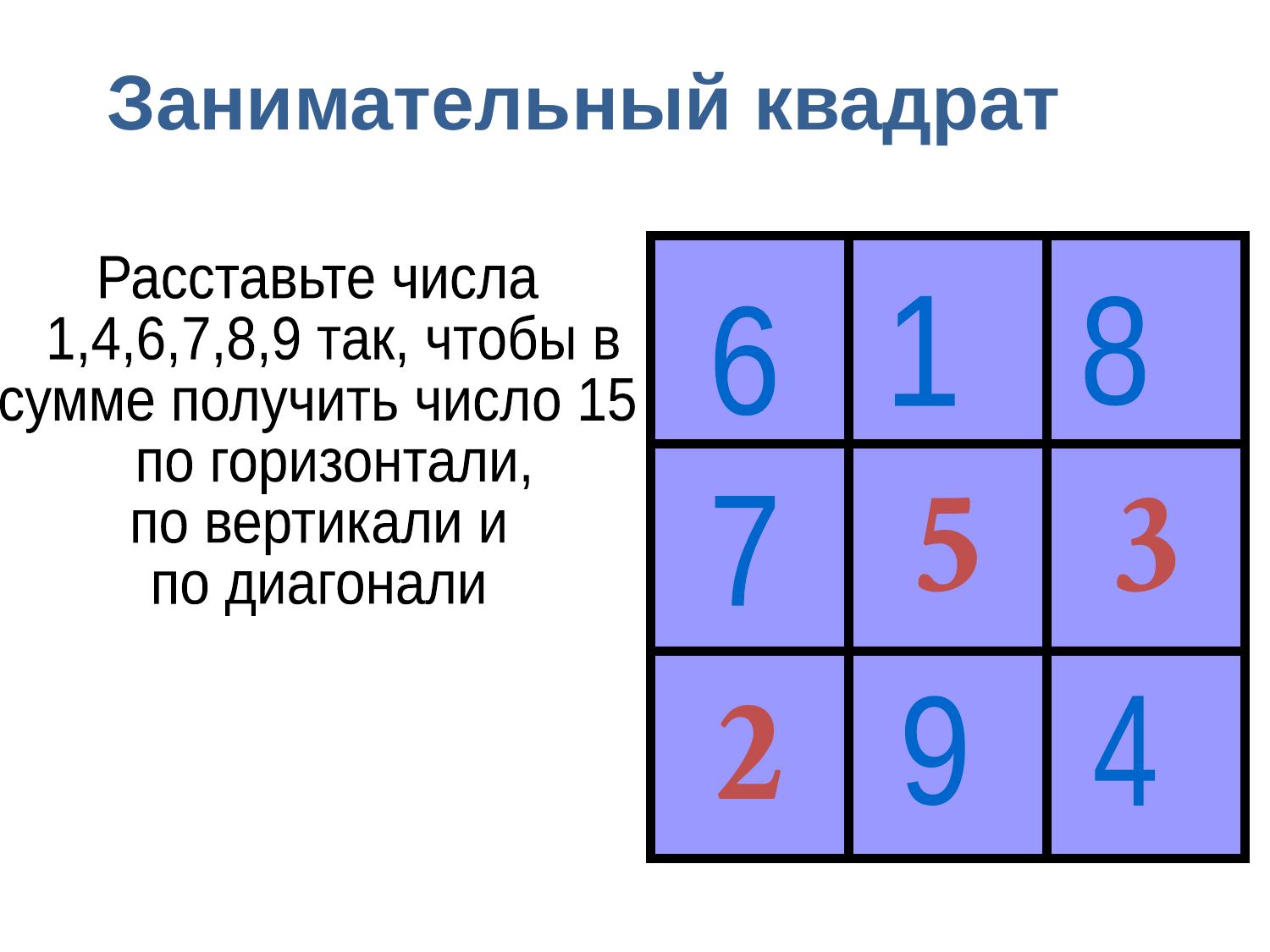

Занимательный квадрат
|  |  |  |
| --- | --- | --- |
|  | 5 | 3 |
| 2 |  |  |
Расставьте числа
 1,4,6,7,8,9 так, чтобы в
сумме получить число 15
 по горизонтали,
по вертикали и
по диагонали
1
8
6
7
9
4